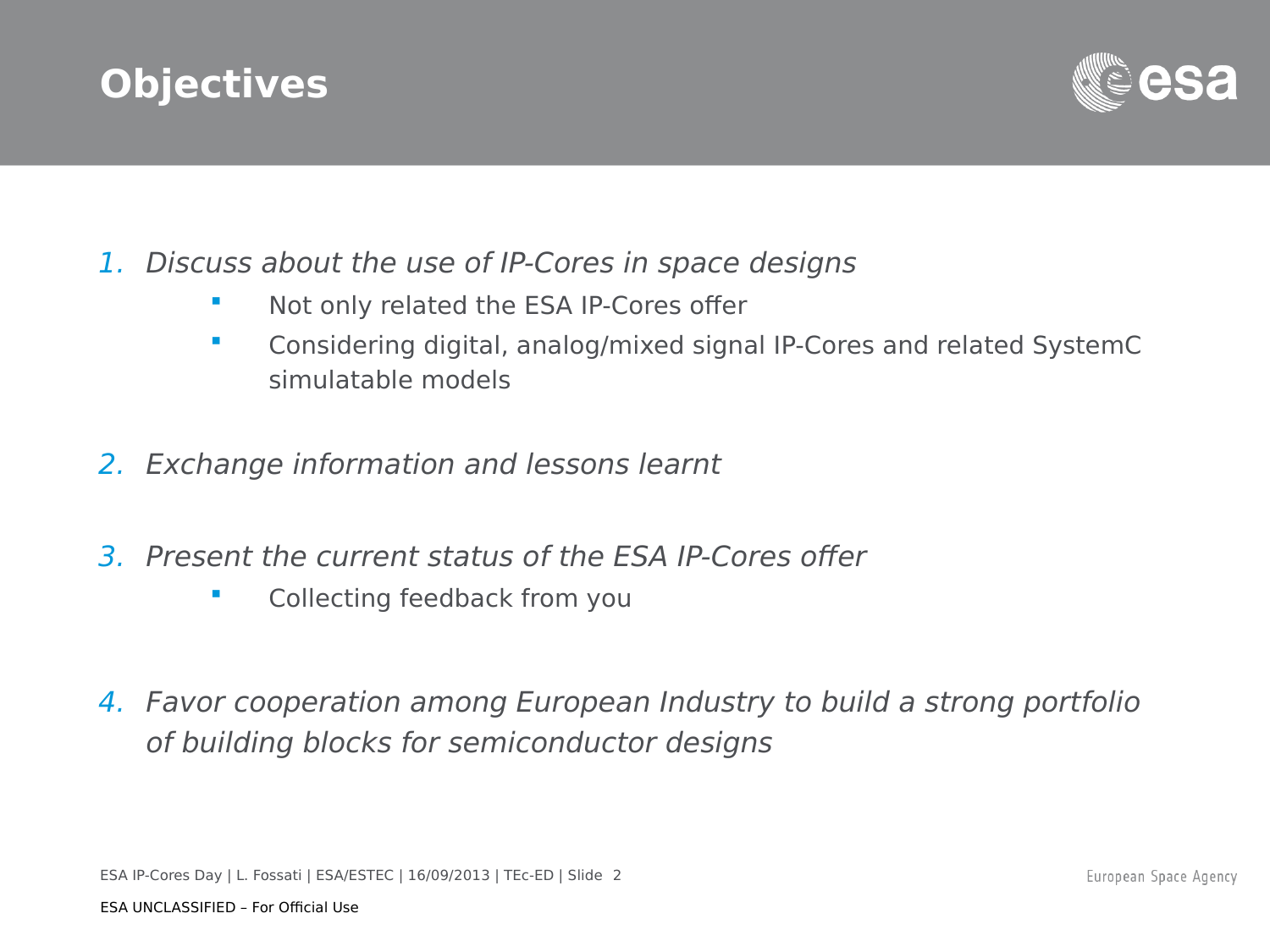

# Objectives
Discuss about the use of IP-Cores in space designs
Not only related the ESA IP-Cores offer
Considering digital, analog/mixed signal IP-Cores and related SystemC simulatable models

Exchange information and lessons learnt

Present the current status of the ESA IP-Cores offer
Collecting feedback from you

Favor cooperation among European Industry to build a strong portfolio of building blocks for semiconductor designs